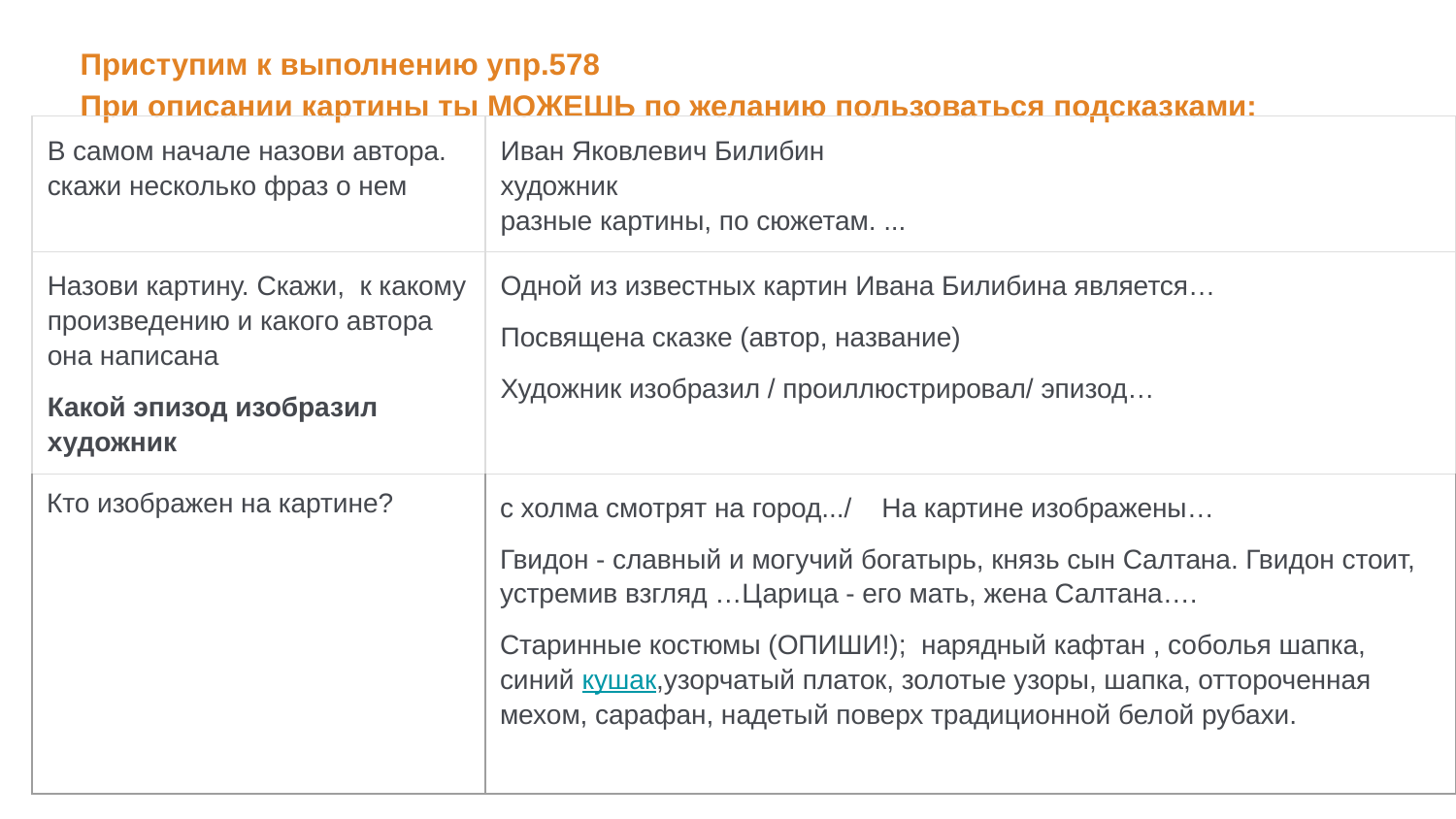

# Приступим к выполнению упр.578
При описании картины ты МОЖЕШЬ по желанию пользоваться подсказками:

| В самом начале назови автора. скажи несколько фраз о нем | Иван Яковлевич Билибин художник разные картины, по сюжетам. ... |
| --- | --- |
| Назови картину. Скажи, к какому произведению и какого автора она написана Какой эпизод изобразил художник | Одной из известных картин Ивана Билибина является… Посвящена сказке (автор, название) Художник изобразил / проиллюстрировал/ эпизод… |
| Кто изображен на картине? | с холма смотрят на город.../ На картине изображены… Гвидон - славный и могучий богатырь, князь сын Салтана. Гвидон стоит, устремив взгляд …Царица - его мать, жена Салтана…. Старинные костюмы (ОПИШИ!); нарядный кафтан , соболья шапка, синий кушак,узорчатый платок, золотые узоры, шапка, оттороченная мехом, сарафан, надетый поверх традиционной белой рубахи. |